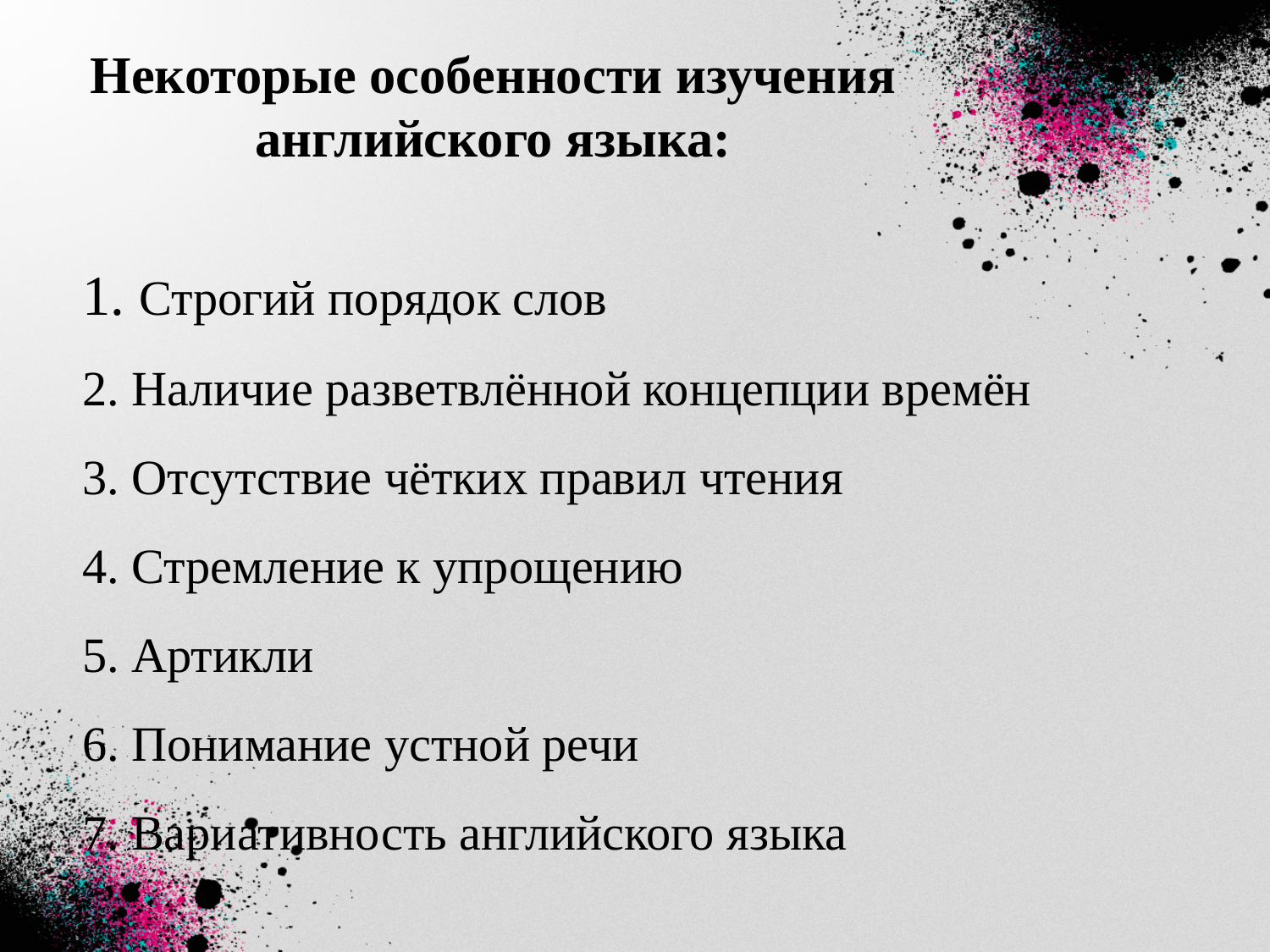

Некоторые особенности изучения английского языка:
1. Строгий порядок слов
2. Наличие разветвлённой концепции времён
3. Отсутствие чётких правил чтения
4. Стремление к упрощению
5. Артикли
6. Понимание устной речи
7. Вариативность английского языка